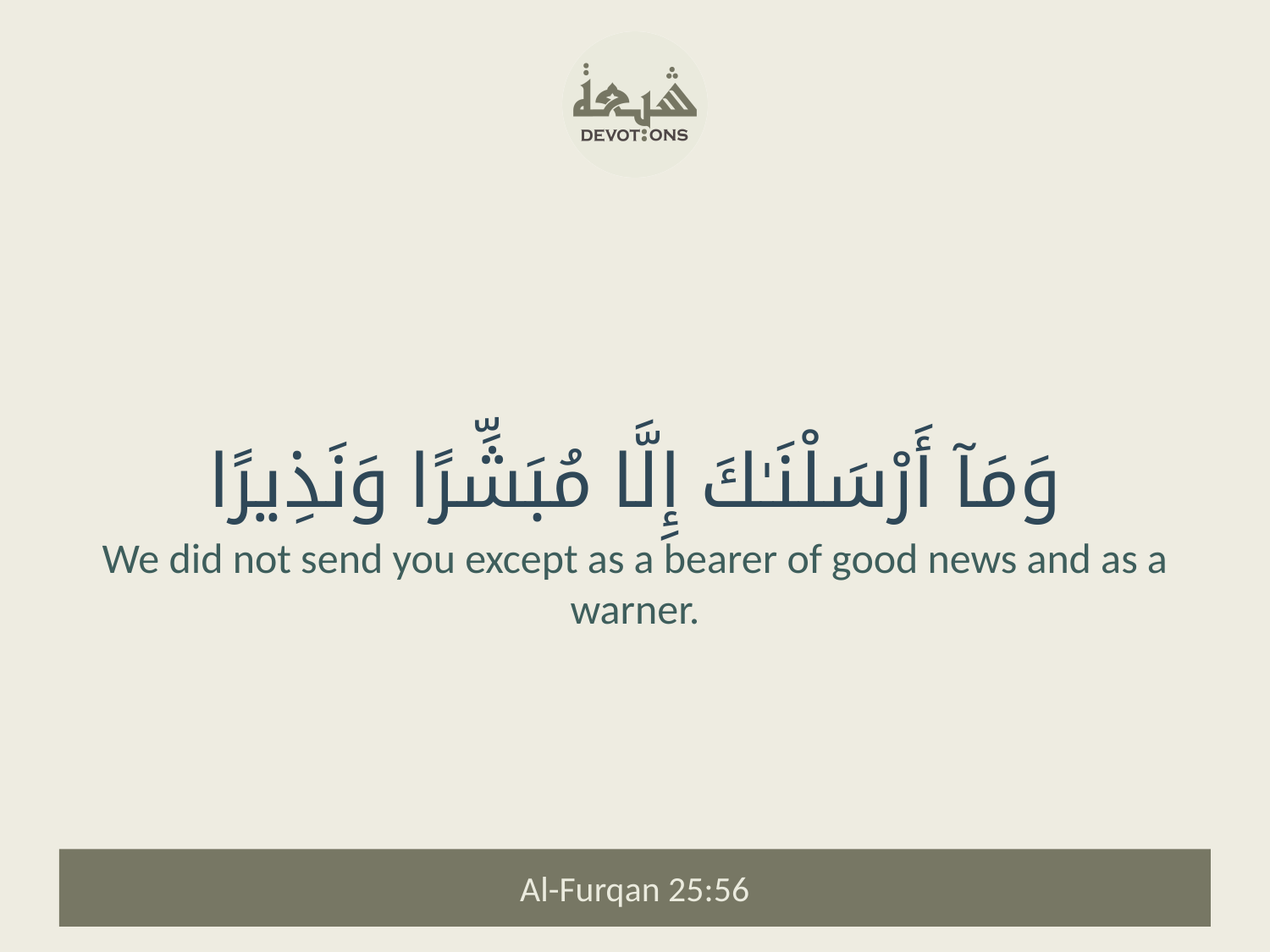

وَمَآ أَرْسَلْنَـٰكَ إِلَّا مُبَشِّرًا وَنَذِيرًا
We did not send you except as a bearer of good news and as a warner.
Al-Furqan 25:56